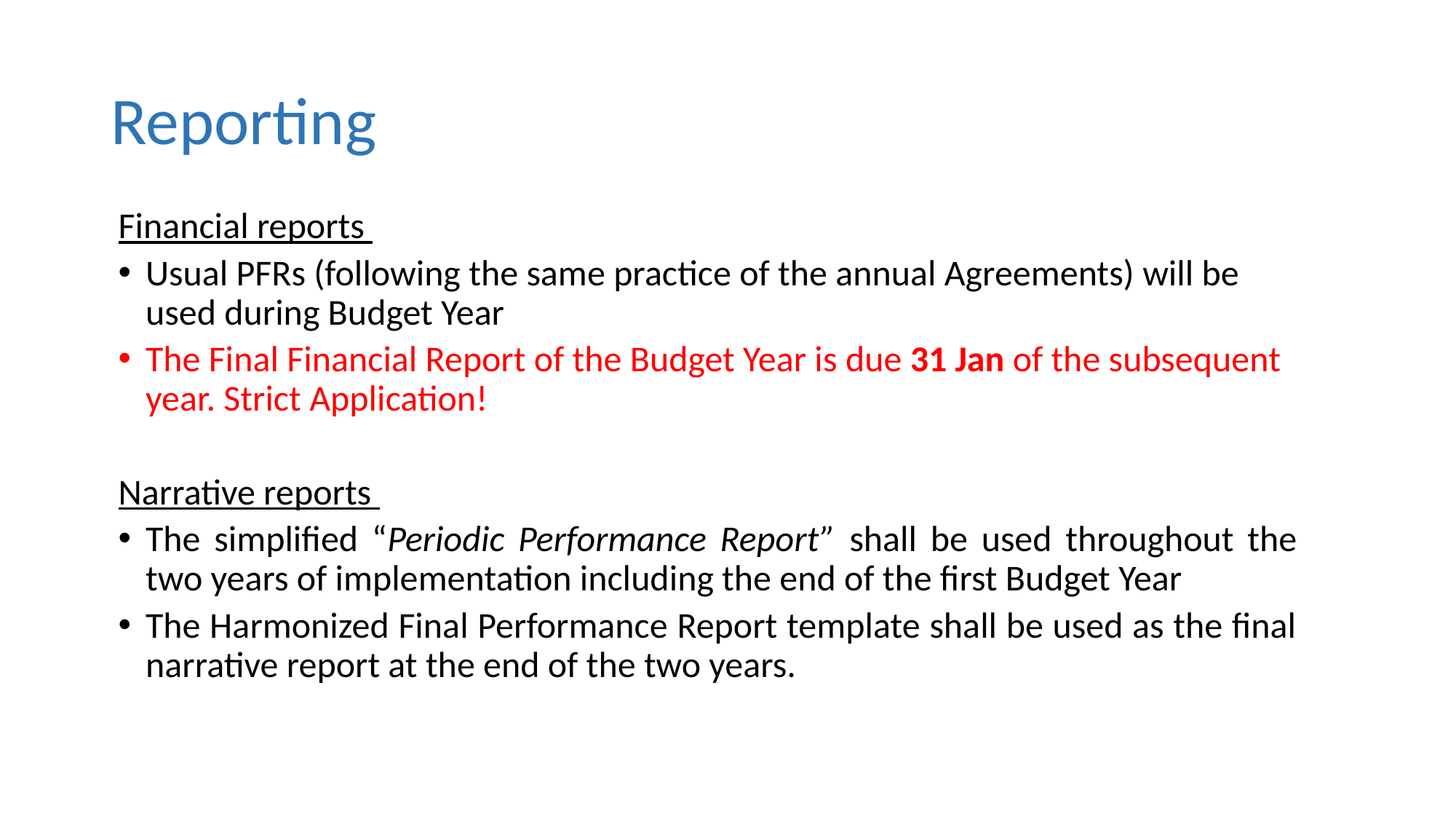

# Reporting
Financial reports
Usual PFRs (following the same practice of the annual Agreements) will be used during Budget Year
The Final Financial Report of the Budget Year is due 31 Jan of the subsequent year. Strict Application!

Narrative reports
The simplified “Periodic Performance Report” shall be used throughout the two years of implementation including the end of the first Budget Year
The Harmonized Final Performance Report template shall be used as the final narrative report at the end of the two years.